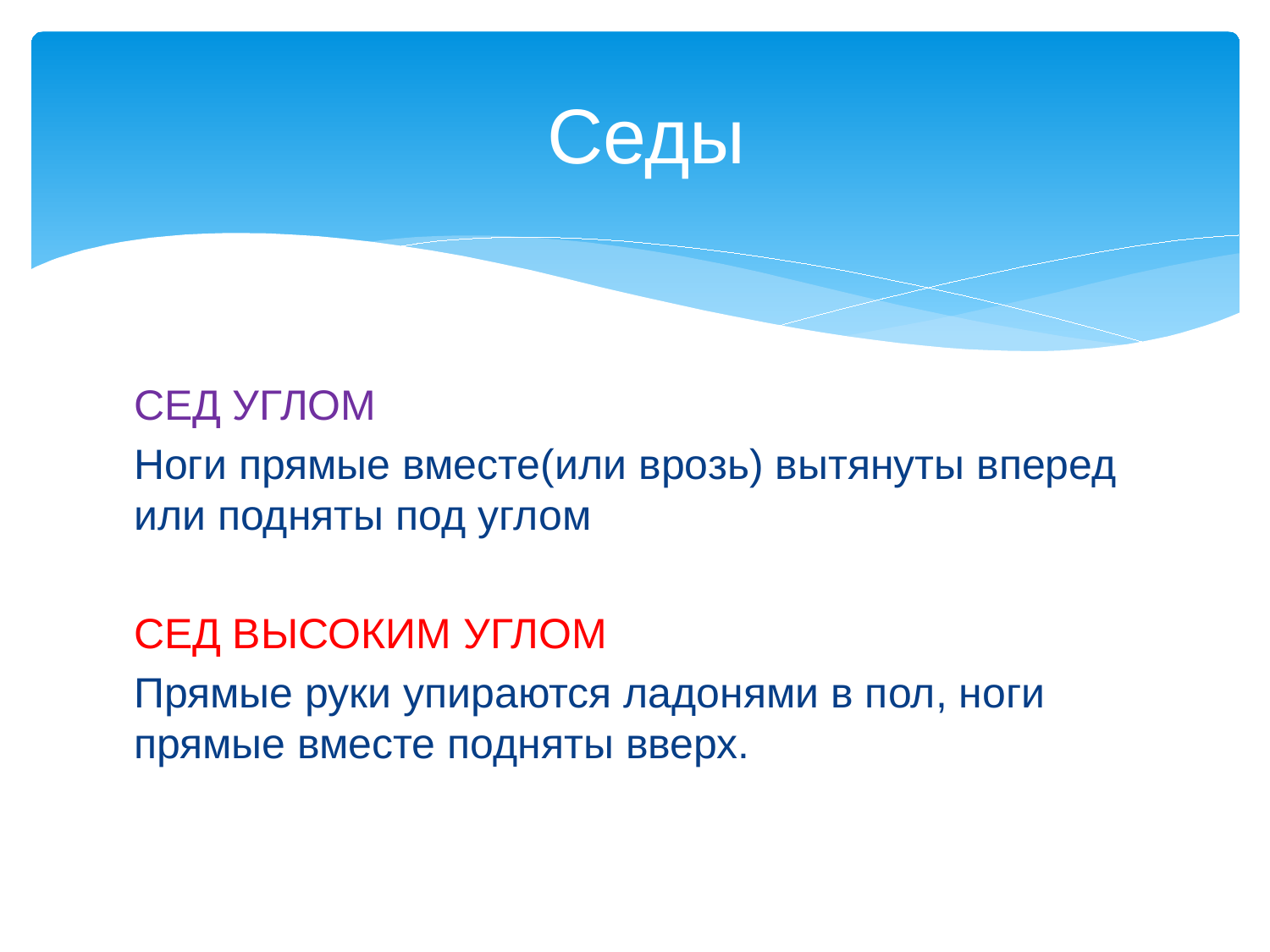

# Седы
СЕД УГЛОМ
Ноги прямые вместе(или врозь) вытянуты вперед или подняты под углом

СЕД ВЫСОКИМ УГЛОМ
Прямые руки упираются ладонями в пол, ноги прямые вместе подняты вверх.